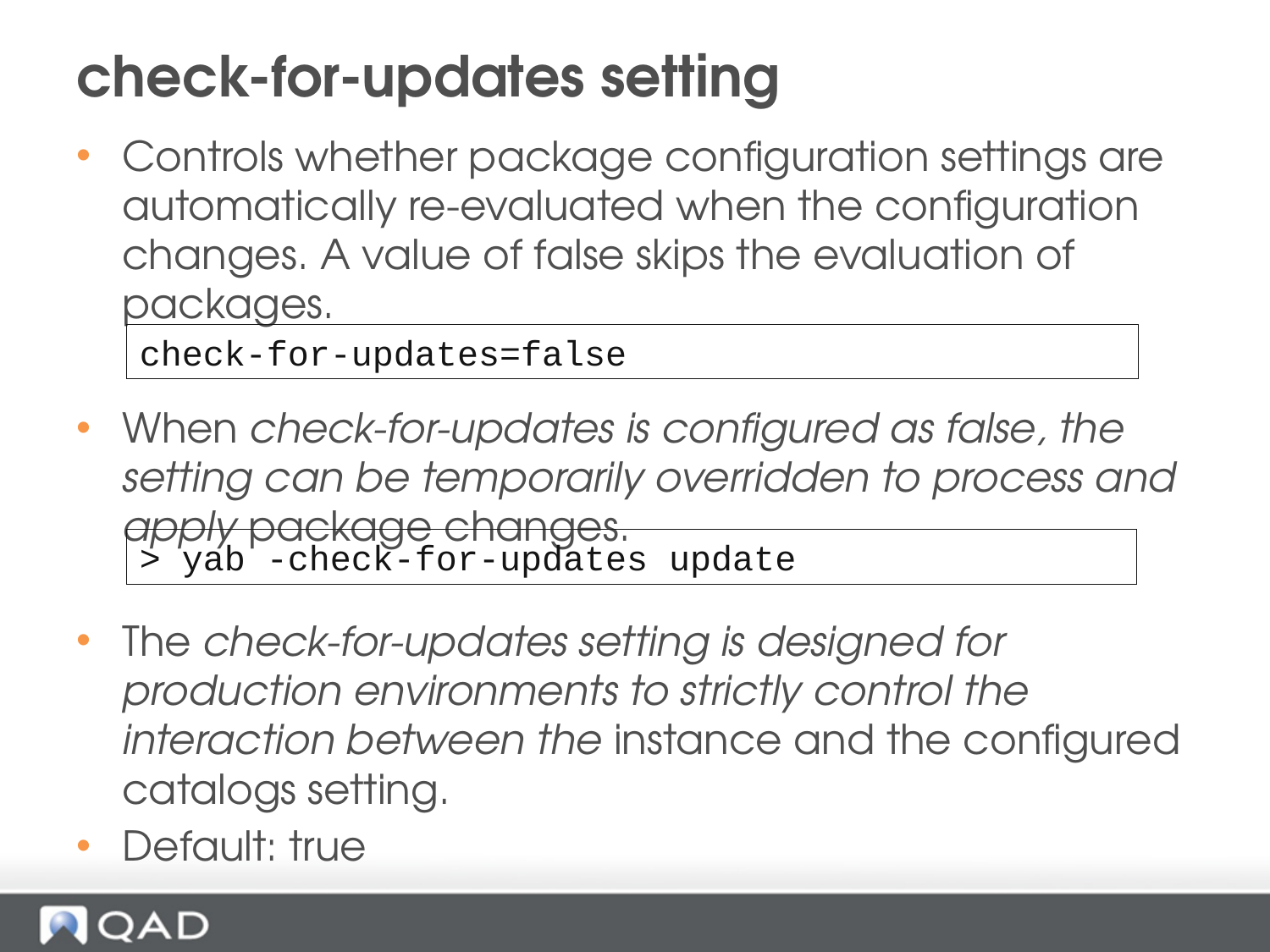

# check-for-updates setting
Controls whether package configuration settings are automatically re-evaluated when the configuration changes. A value of false skips the evaluation of packages.

When check-for-updates is configured as false, the setting can be temporarily overridden to process and apply package changes.

The check-for-updates setting is designed for production environments to strictly control the interaction between the instance and the configured catalogs setting.
Default: true

check-for-updates=false
> yab -check-for-updates update